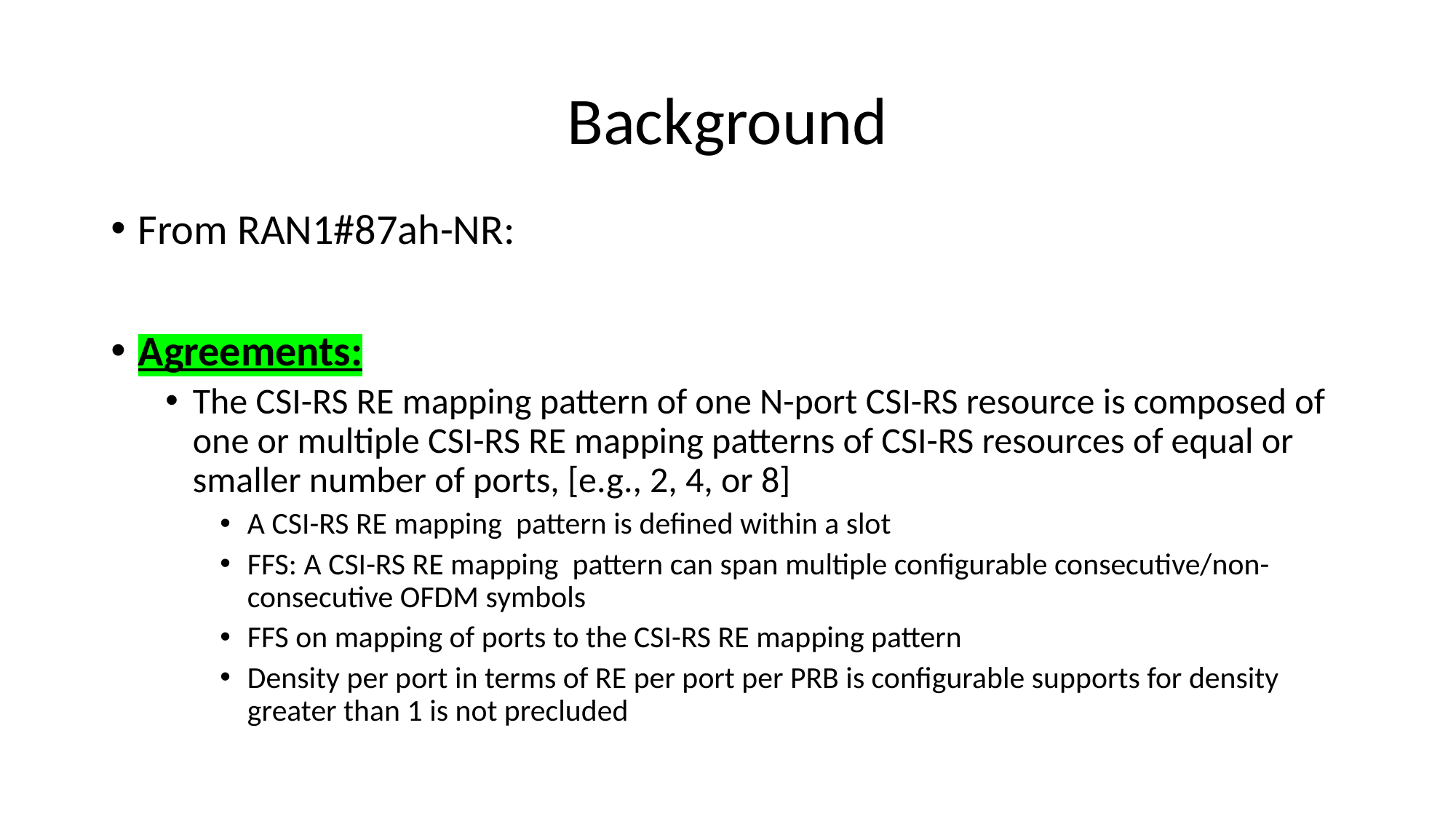

# Background
From RAN1#87ah-NR:

Agreements:
The CSI-RS RE mapping pattern of one N-port CSI-RS resource is composed of one or multiple CSI-RS RE mapping patterns of CSI-RS resources of equal or smaller number of ports, [e.g., 2, 4, or 8]
A CSI-RS RE mapping  pattern is defined within a slot
FFS: A CSI-RS RE mapping  pattern can span multiple configurable consecutive/non-consecutive OFDM symbols
FFS on mapping of ports to the CSI-RS RE mapping pattern
Density per port in terms of RE per port per PRB is configurable supports for density greater than 1 is not precluded